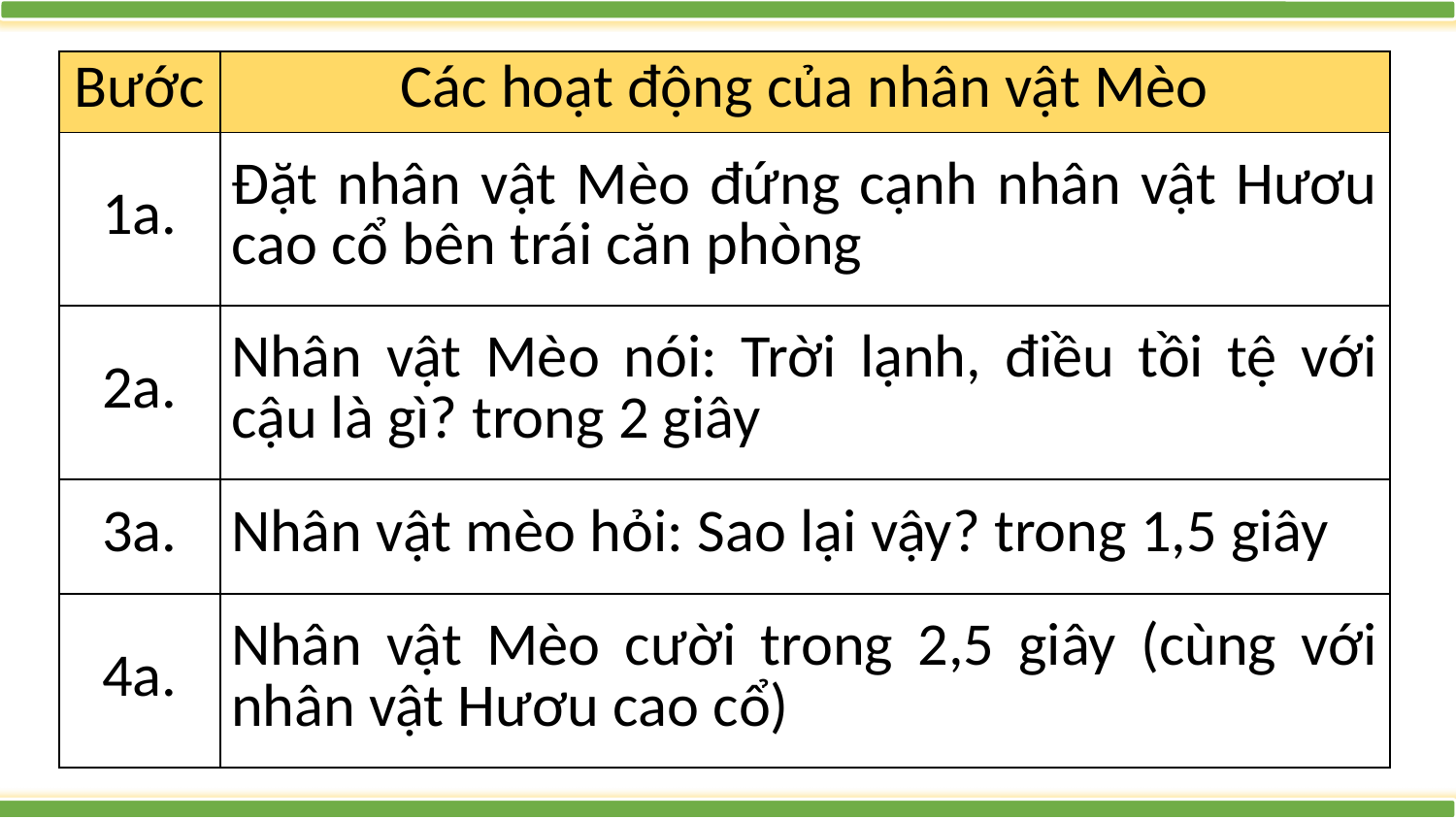

| Bước | Các hoạt động của nhân vật Mèo |
| --- | --- |
| 1a. | Đặt nhân vật Mèo đứng cạnh nhân vật Hươu cao cổ bên trái căn phòng |
| 2a. | Nhân vật Mèo nói: Trời lạnh, điều tồi tệ với cậu là gì? trong 2 giây |
| 3a. | Nhân vật mèo hỏi: Sao lại vậy? trong 1,5 giây |
| 4a. | Nhân vật Mèo cười trong 2,5 giây (cùng với nhân vật Hươu cao cổ) |